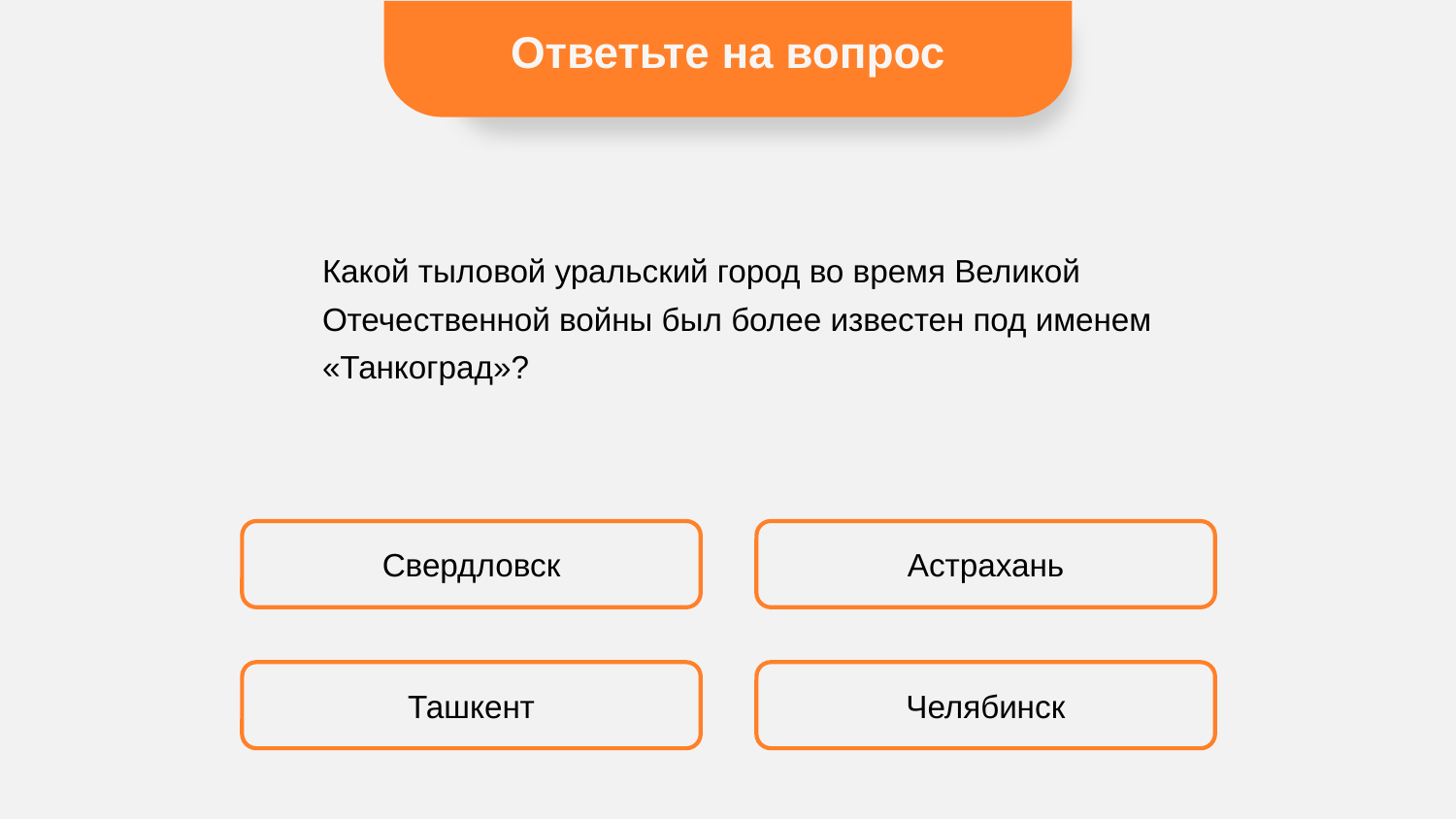

Ответьте на вопрос
Какой тыловой уральский город во время Великой Отечественной войны был более известен под именем «Танкоград»?
Свердловск
Астрахань
Ташкент
Челябинск